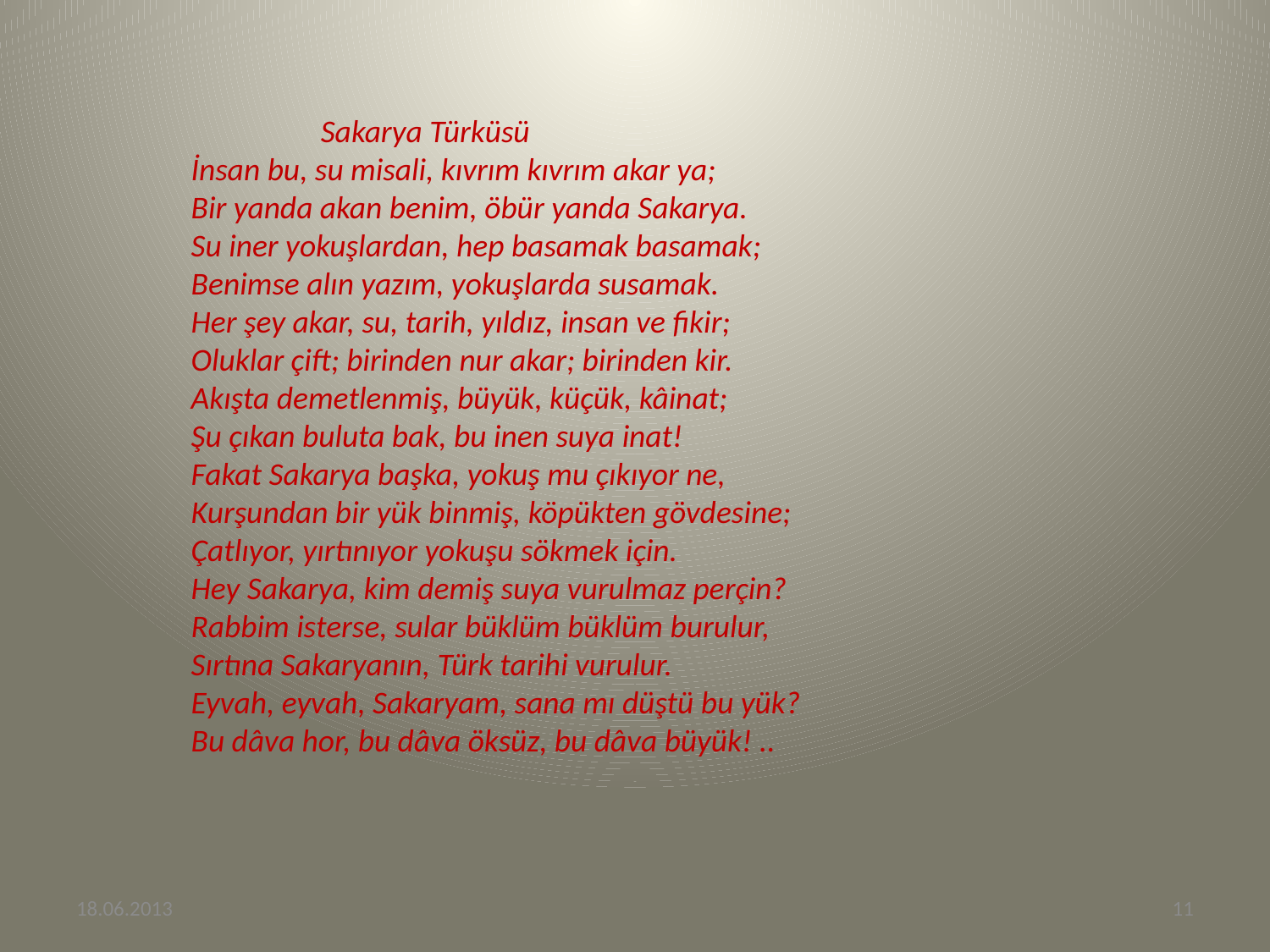

Sakarya Türküsü
İnsan bu, su misali, kıvrım kıvrım akar ya;
Bir yanda akan benim, öbür yanda Sakarya.
Su iner yokuşlardan, hep basamak basamak;
Benimse alın yazım, yokuşlarda susamak.
Her şey akar, su, tarih, yıldız, insan ve fikir;
Oluklar çift; birinden nur akar; birinden kir.
Akışta demetlenmiş, büyük, küçük, kâinat;
Şu çıkan buluta bak, bu inen suya inat!
Fakat Sakarya başka, yokuş mu çıkıyor ne,
Kurşundan bir yük binmiş, köpükten gövdesine;
Çatlıyor, yırtınıyor yokuşu sökmek için.
Hey Sakarya, kim demiş suya vurulmaz perçin?
Rabbim isterse, sular büklüm büklüm burulur,
Sırtına Sakaryanın, Türk tarihi vurulur.
Eyvah, eyvah, Sakaryam, sana mı düştü bu yük?
Bu dâva hor, bu dâva öksüz, bu dâva büyük! ..
18.06.2013
11